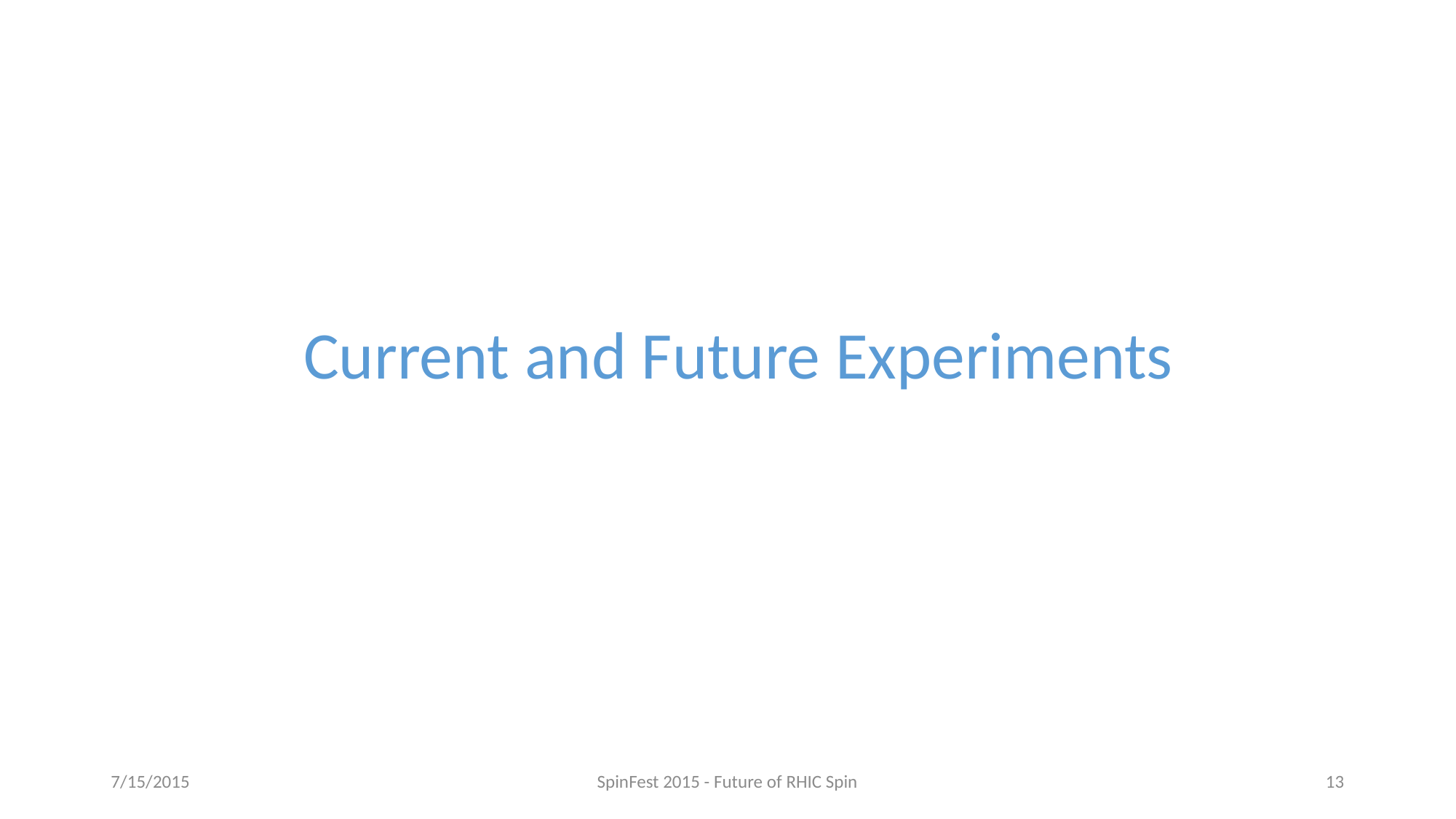

# Current and Future Experiments
7/15/2015
SpinFest 2015 - Future of RHIC Spin
13